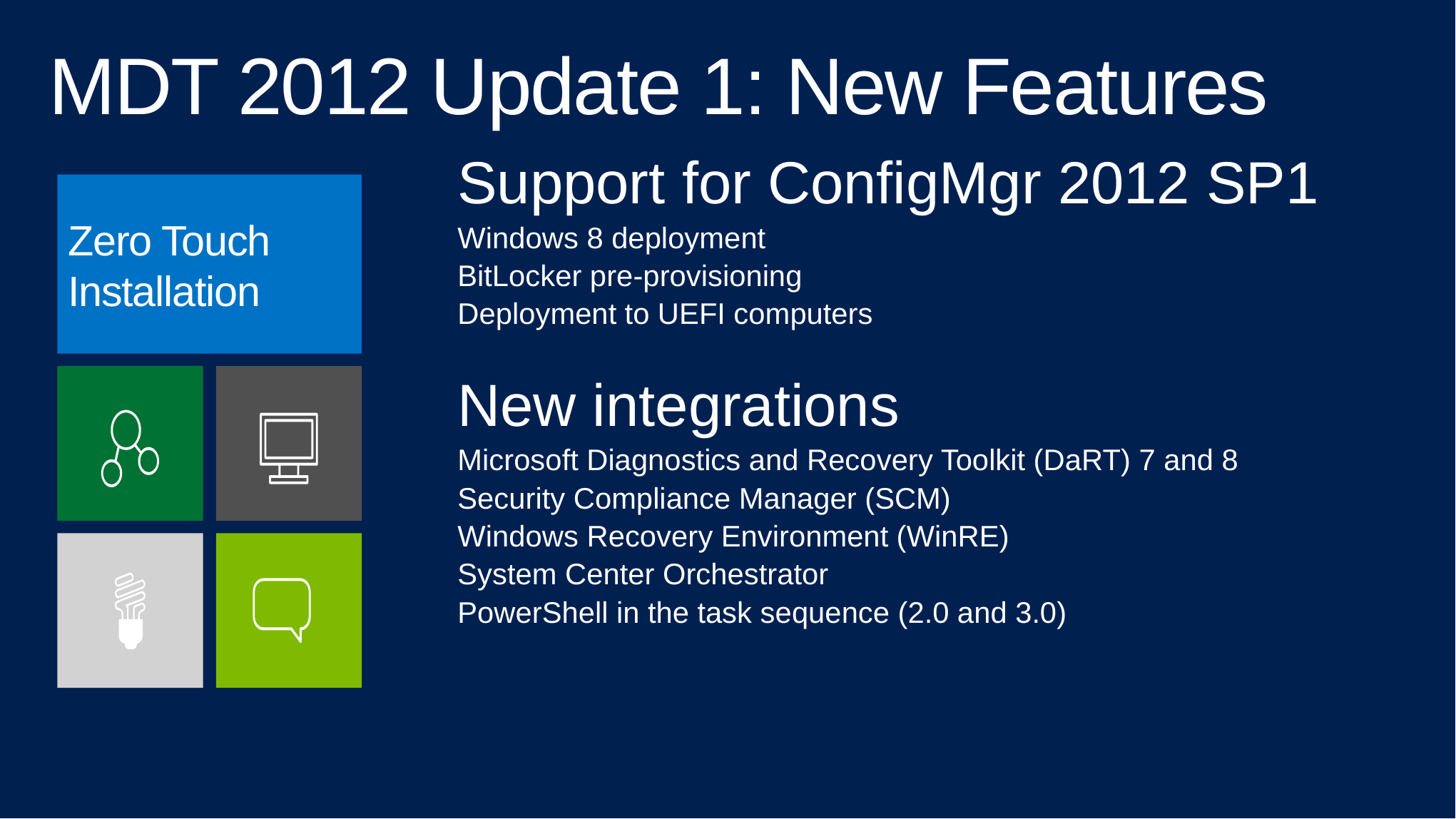

# MDT 2012 Update 1: New Features
Support for ConfigMgr 2012 SP1
Windows 8 deployment
BitLocker pre-provisioning
Deployment to UEFI computers
New integrations
Microsoft Diagnostics and Recovery Toolkit (DaRT) 7 and 8
Security Compliance Manager (SCM)
Windows Recovery Environment (WinRE)
System Center Orchestrator
PowerShell in the task sequence (2.0 and 3.0)
Zero Touch Installation